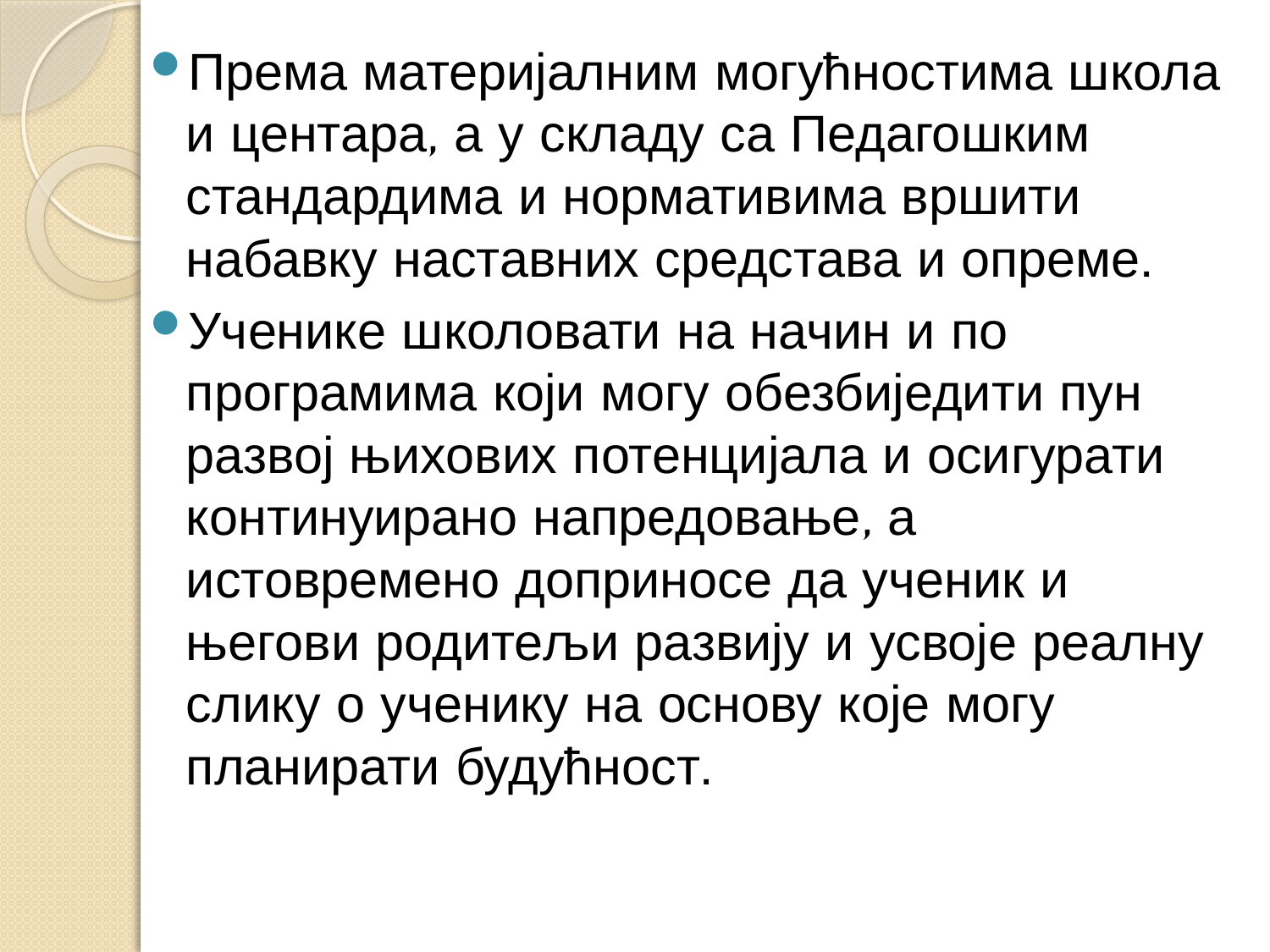

Према материјалним могућностима школа и центара, а у складу са Педагошким стандардима и нормативима вршити набавку наставних средстава и опреме.
Ученике школовати на начин и по програмима који могу обезбиједити пун развој њихових потенцијала и осигурати континуирано напредовање, а истовремено доприносе да ученик и његови родитељи развију и усвоје реалну слику о ученику на основу које могу планирати будућност.